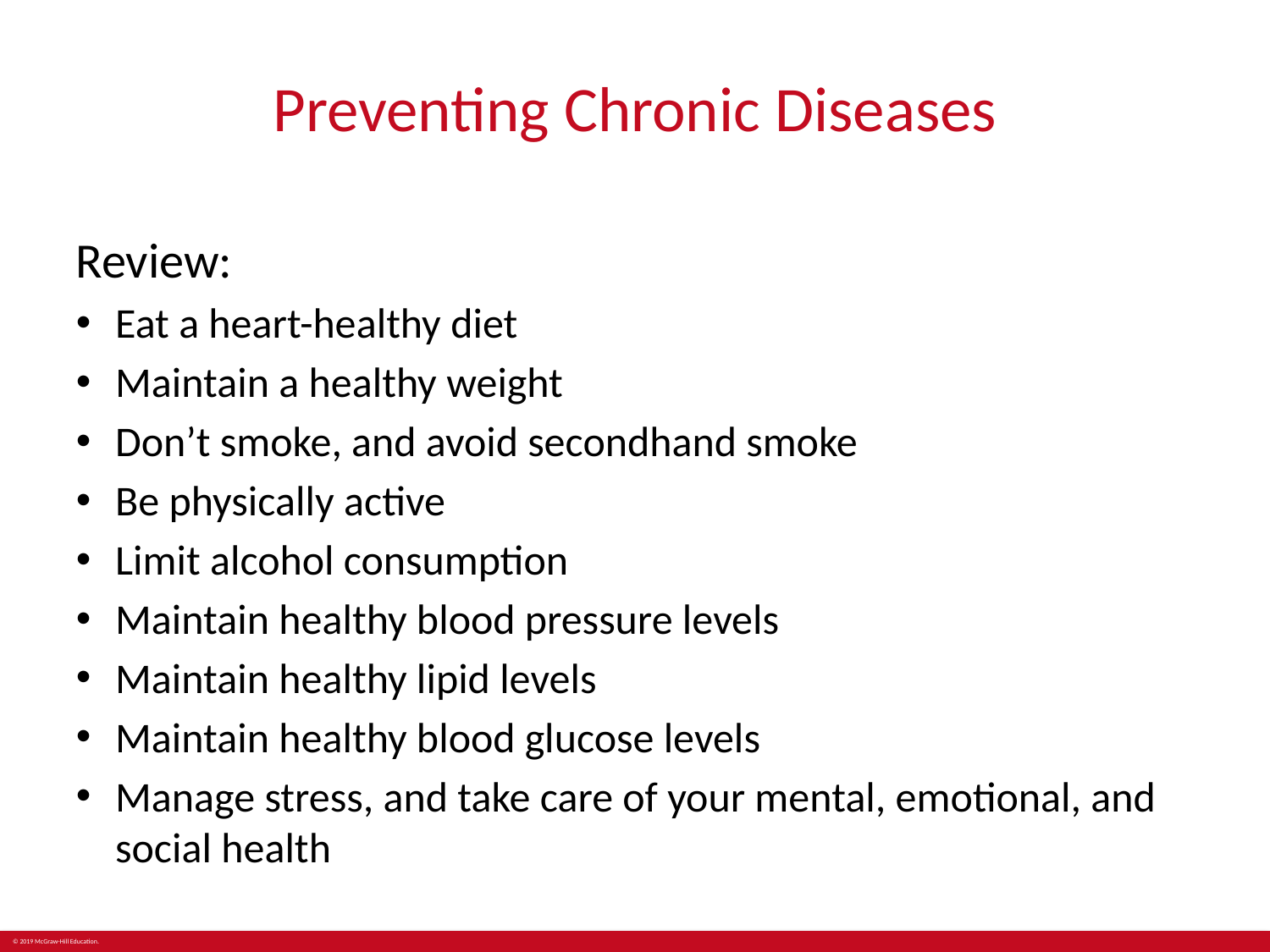

# Preventing Chronic Diseases
Review:
Eat a heart-healthy diet
Maintain a healthy weight
Don’t smoke, and avoid secondhand smoke
Be physically active
Limit alcohol consumption
Maintain healthy blood pressure levels
Maintain healthy lipid levels
Maintain healthy blood glucose levels
Manage stress, and take care of your mental, emotional, and social health